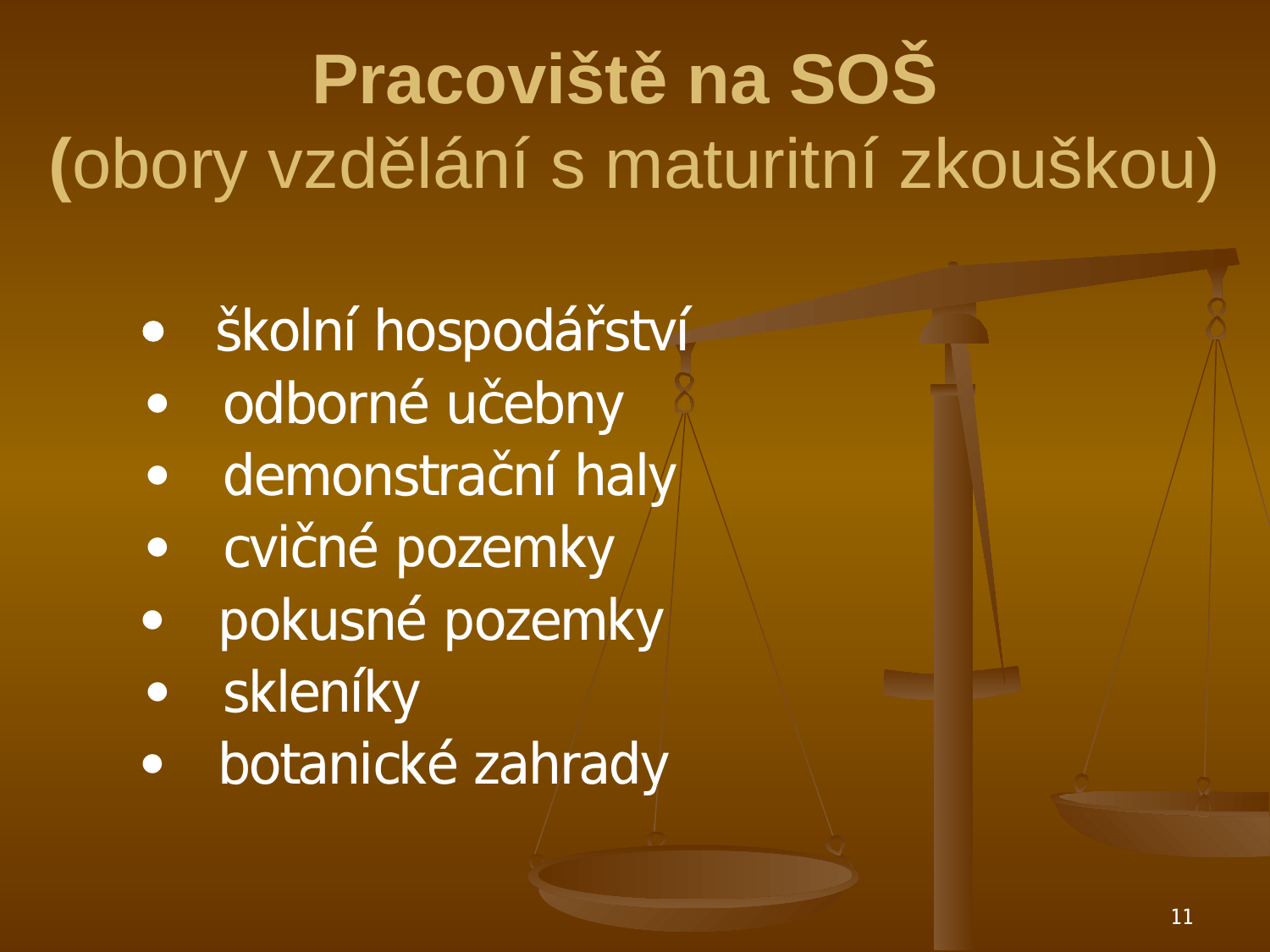

# Pracoviště na SOŠ (obory vzdělání s maturitní zkouškou)
    •   školní hospodářství
    •   odborné učebny
    •   demonstrační haly
    •   cvičné pozemky
	 •   pokusné pozemky
    •   skleníky
	 •   botanické zahrady

11